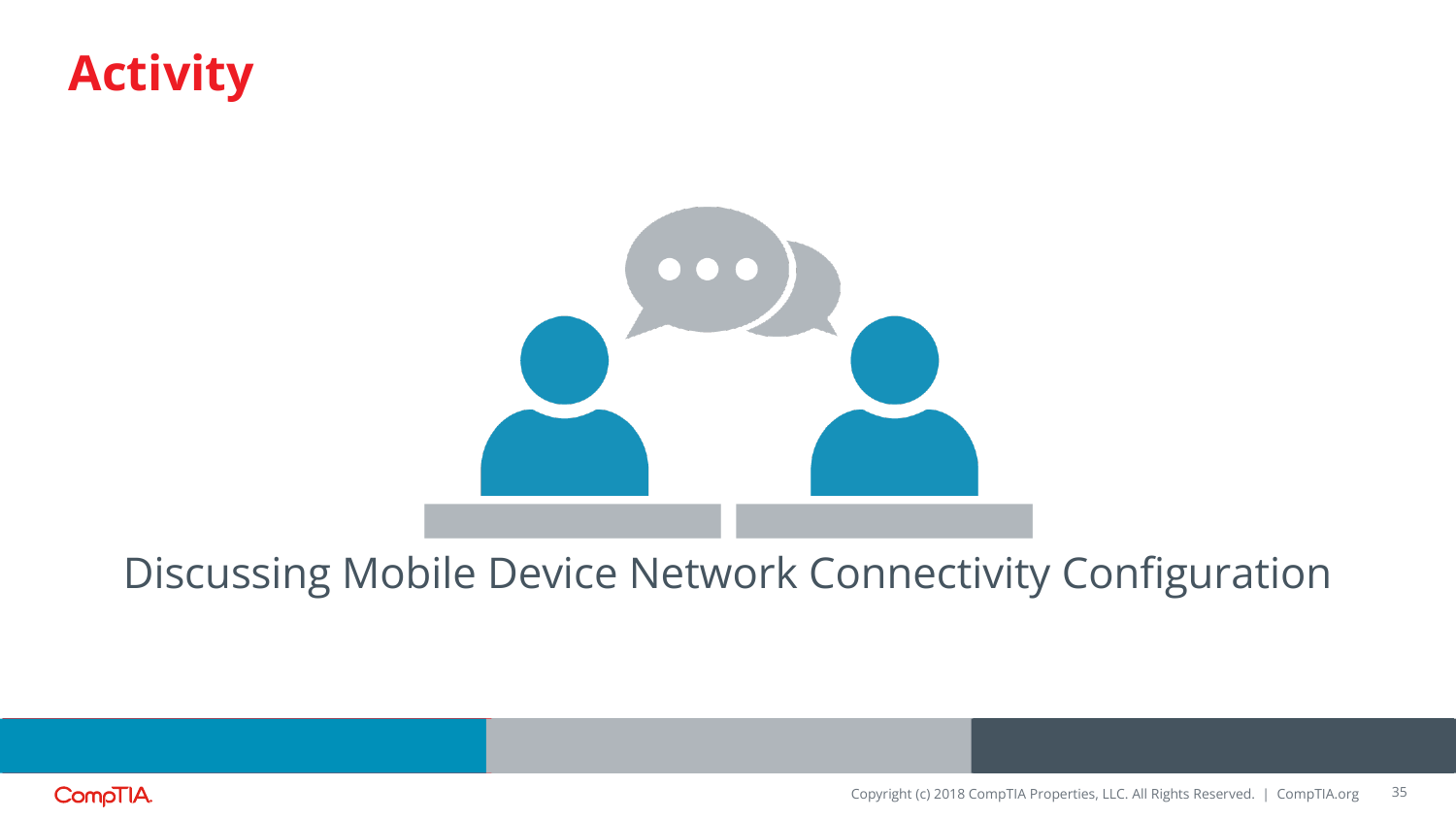

Discussing Mobile Device Network Connectivity Configuration
35